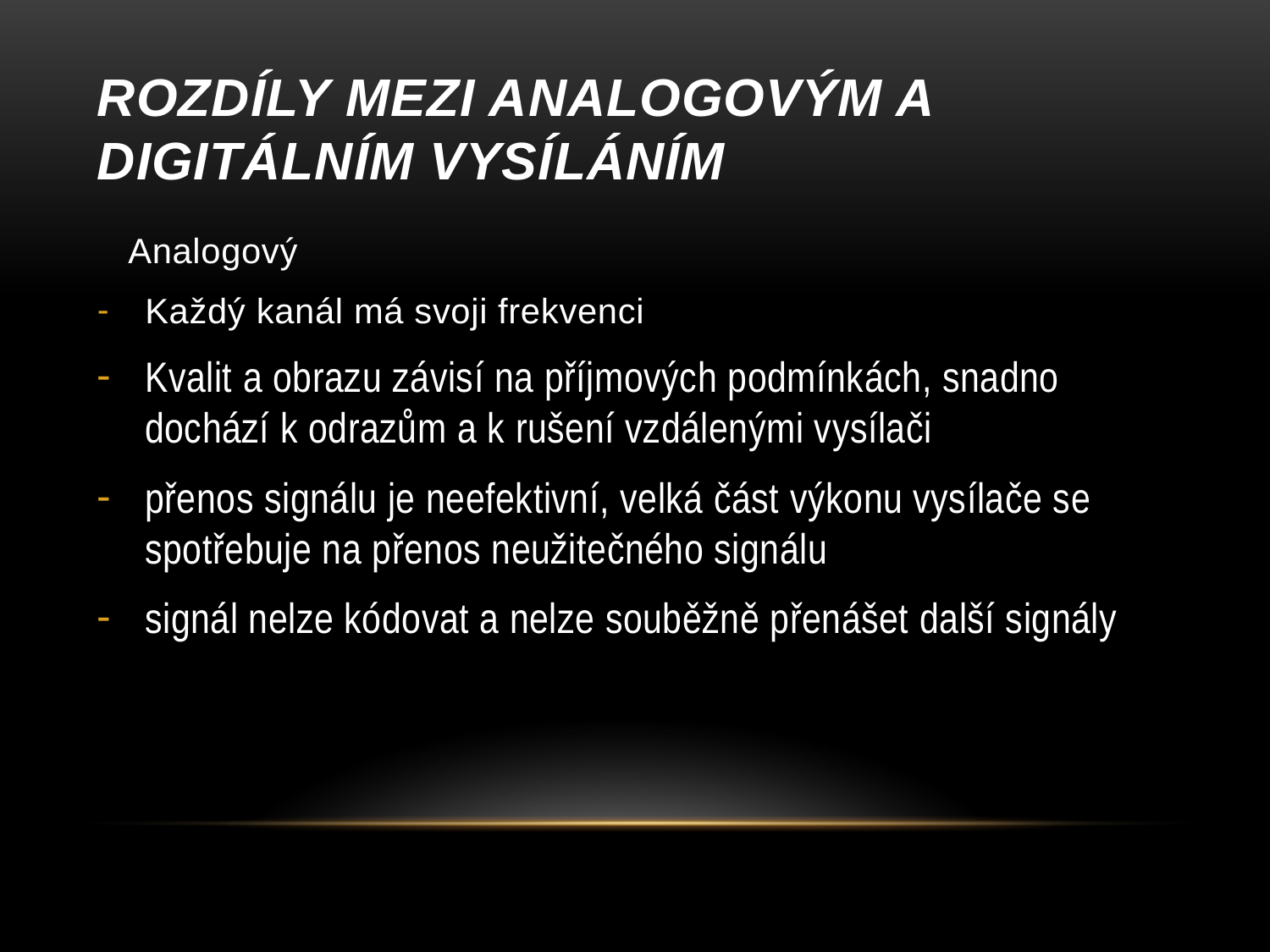

# Rozdíly mezi analogovým a digitálním vysíláním
   Analogový
Každý kanál má svoji frekvenci
Kvalit a obrazu závisí na příjmových podmínkách, snadno dochází k odrazům a k rušení vzdálenými vysílači
přenos signálu je neefektivní, velká část výkonu vysílače se spotřebuje na přenos neužitečného signálu
signál nelze kódovat a nelze souběžně přenášet další signály